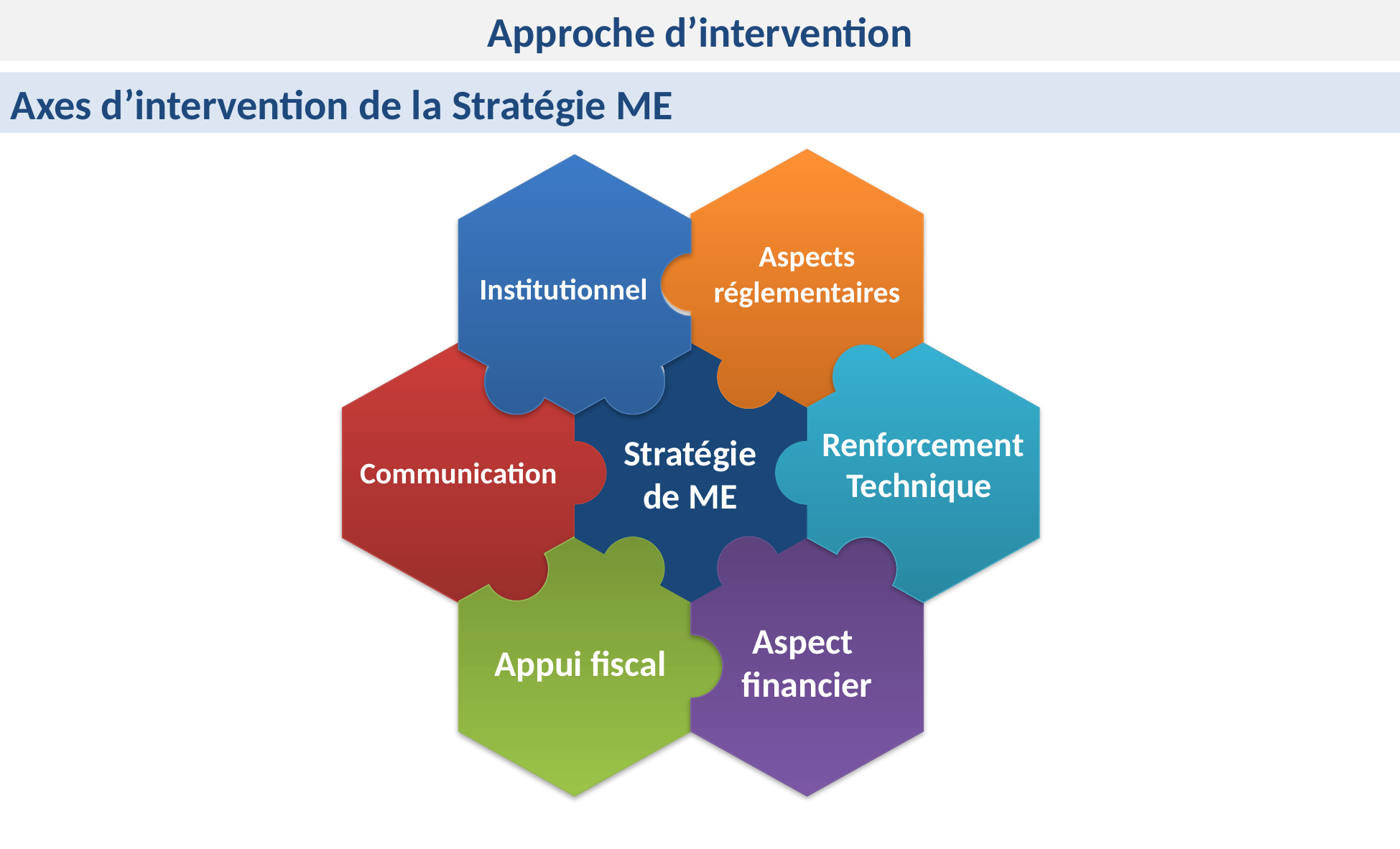

Approche d’intervention
Axes d’intervention de la Stratégie ME

Aspects réglementaires

Institutionnel

Communication

Stratégie de ME

Renforcement Technique

Aspect  financier

Appui fiscal